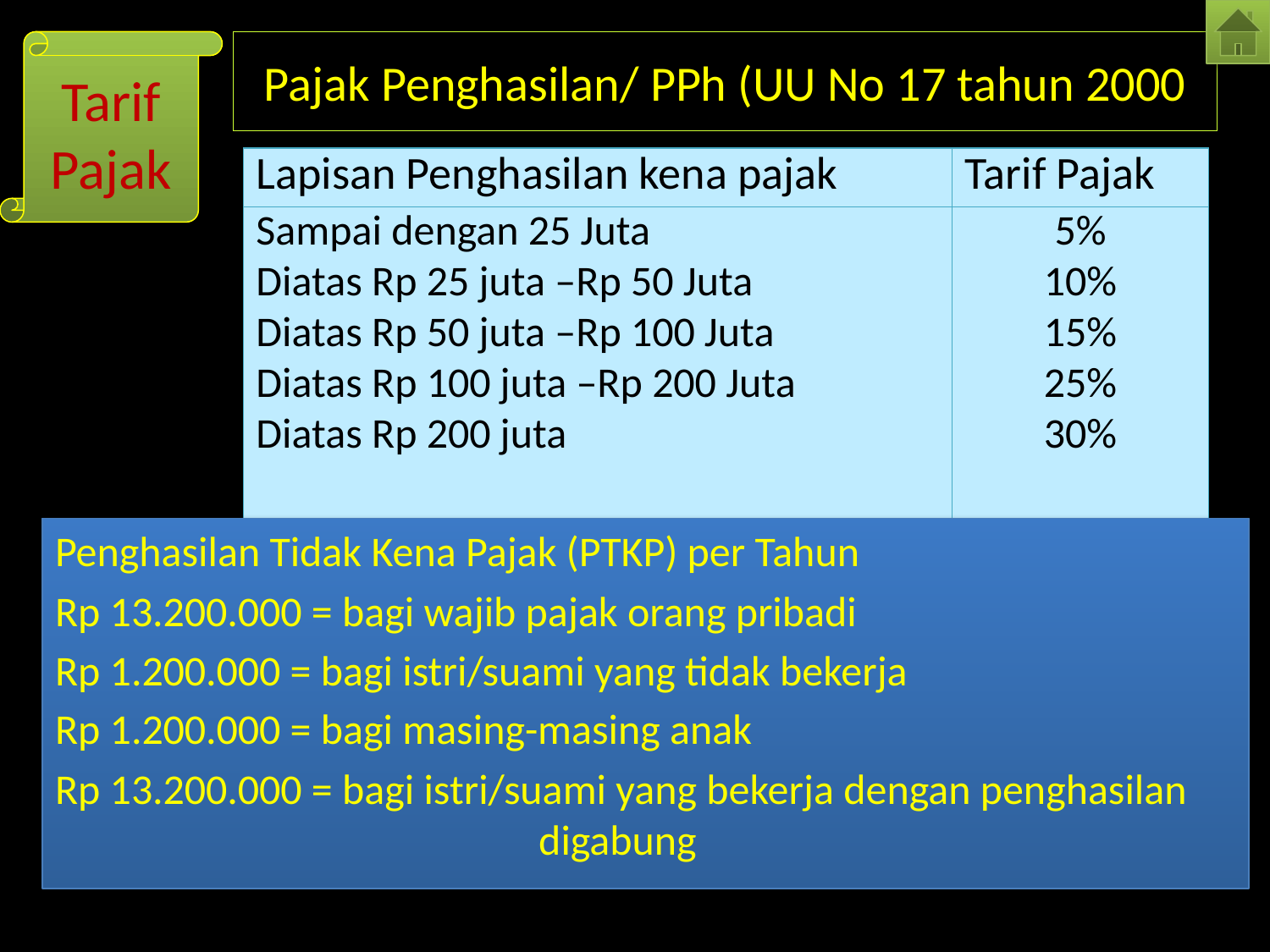

Tarif Pajak
# Pajak Penghasilan/ PPh (UU No 17 tahun 2000
| Lapisan Penghasilan kena pajak | Tarif Pajak |
| --- | --- |
| Sampai dengan 25 Juta Diatas Rp 25 juta –Rp 50 Juta Diatas Rp 50 juta –Rp 100 Juta Diatas Rp 100 juta –Rp 200 Juta Diatas Rp 200 juta | 5% 10% 15% 25% 30% |
Penghasilan Tidak Kena Pajak (PTKP) per Tahun
Rp 13.200.000 = bagi wajib pajak orang pribadi
Rp 1.200.000 = bagi istri/suami yang tidak bekerja
Rp 1.200.000 = bagi masing-masing anak
Rp 13.200.000 = bagi istri/suami yang bekerja dengan penghasilan 			   digabung